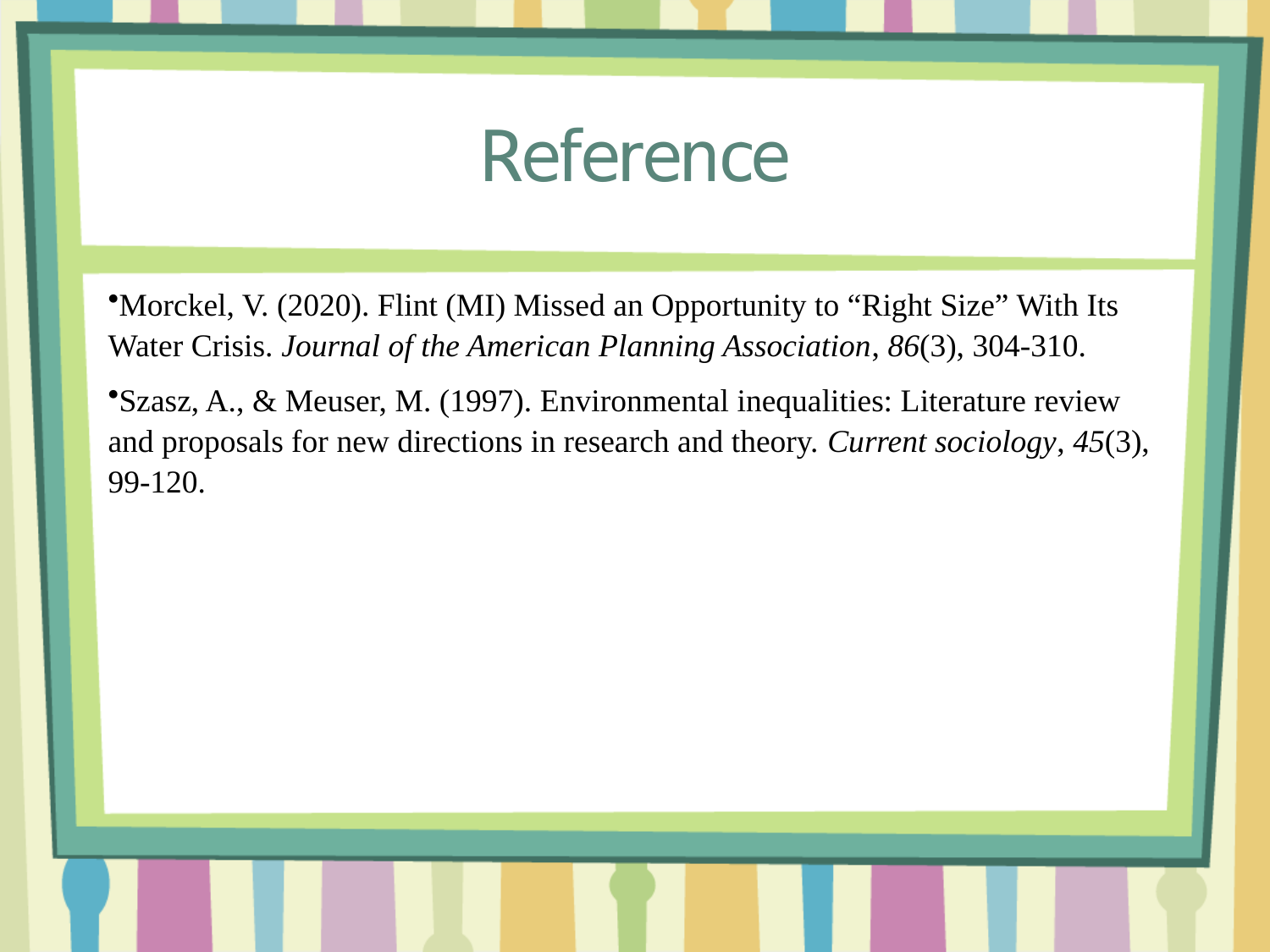

# Reference
Morckel, V. (2020). Flint (MI) Missed an Opportunity to “Right Size” With Its Water Crisis. Journal of the American Planning Association, 86(3), 304-310.
Szasz, A., & Meuser, M. (1997). Environmental inequalities: Literature review and proposals for new directions in research and theory. Current sociology, 45(3), 99-120.